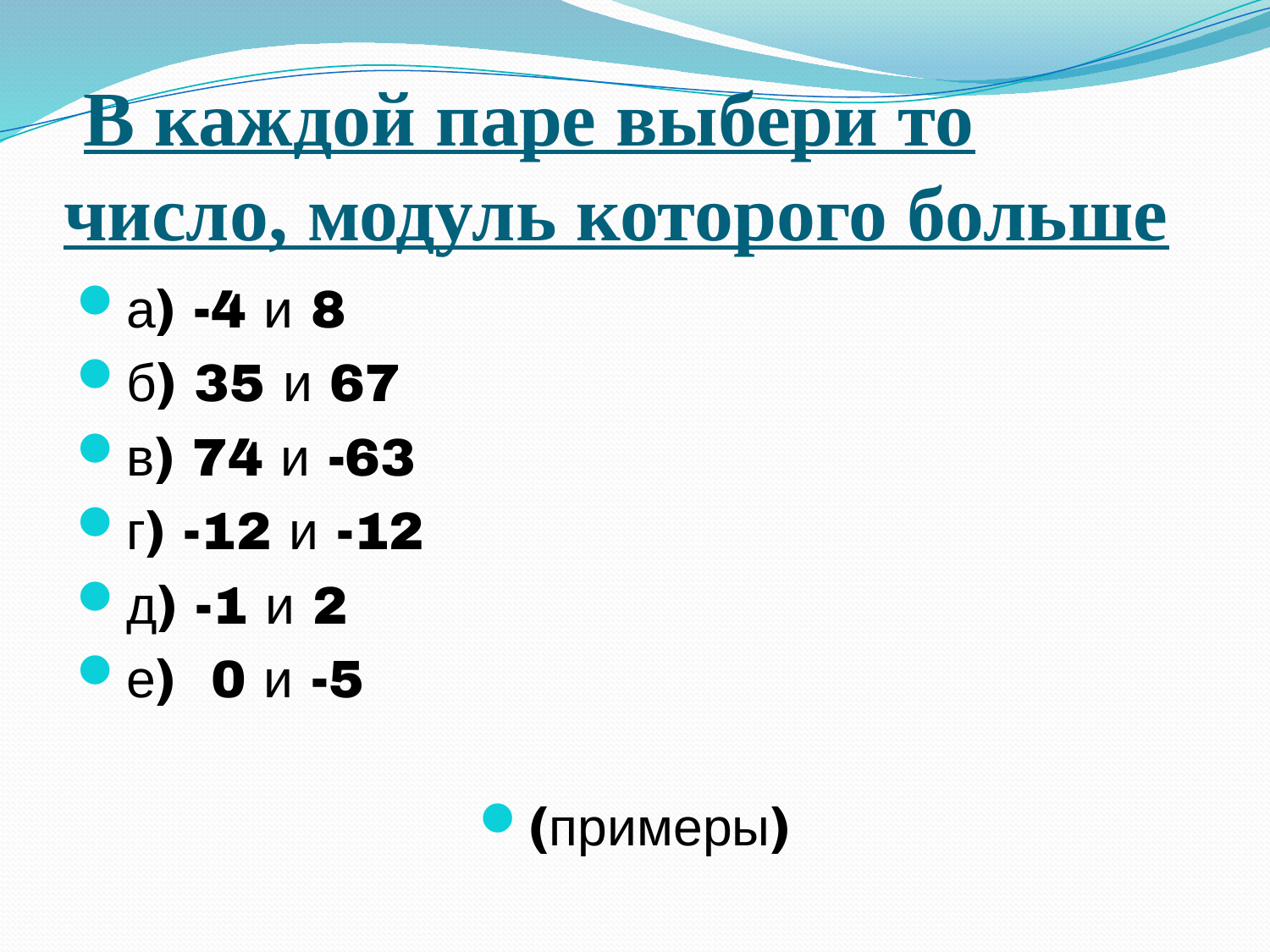

# В каждой паре выбери то число, модуль которого больше
а) -4 и 8
б) 35 и 67
в) 74 и -63
г) -12 и -12
д) -1 и 2
е)  0 и -5

(примеры)